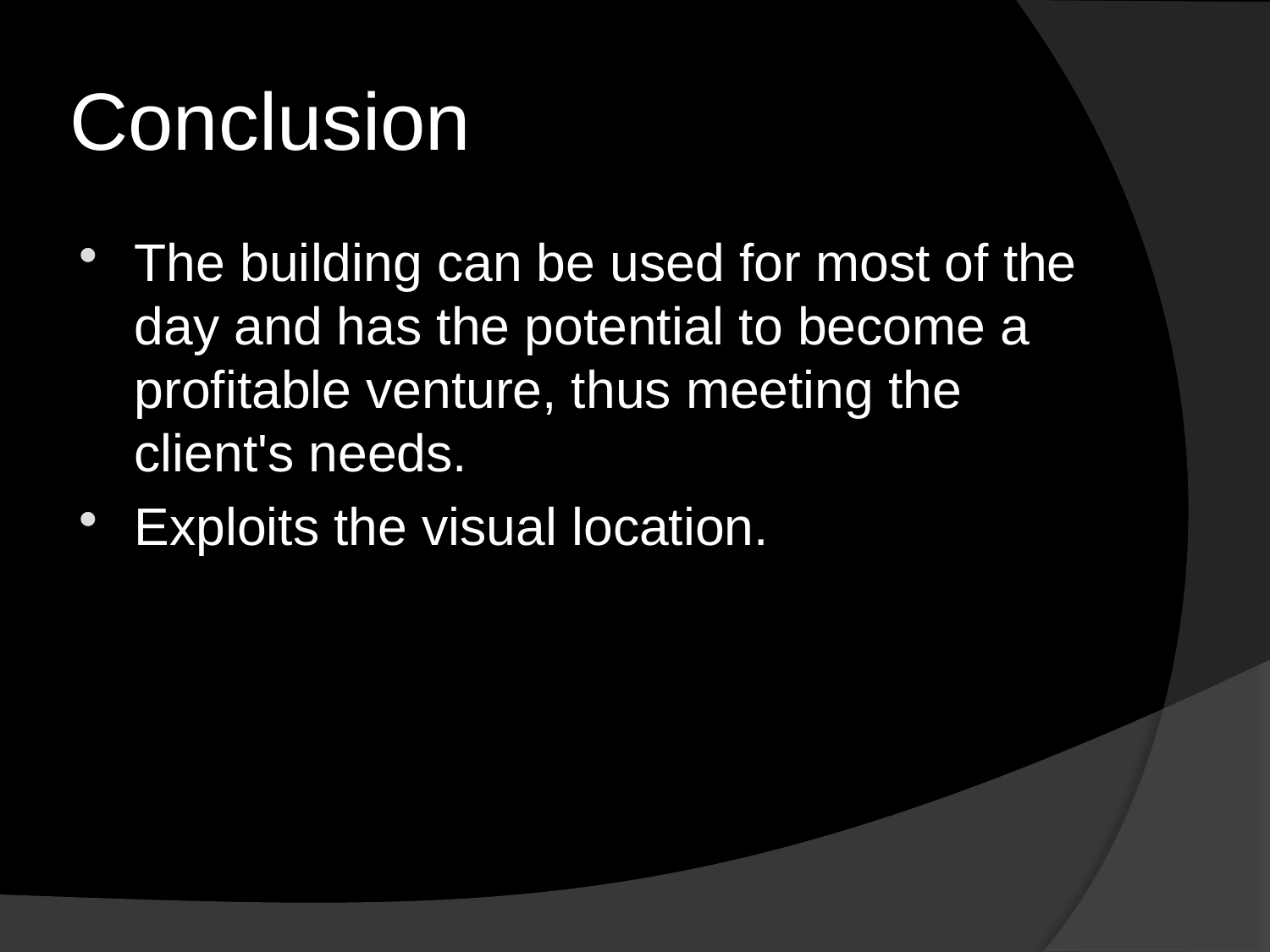

# Conclusion
The building can be used for most of the day and has the potential to become a profitable venture, thus meeting the client's needs.
Exploits the visual location.